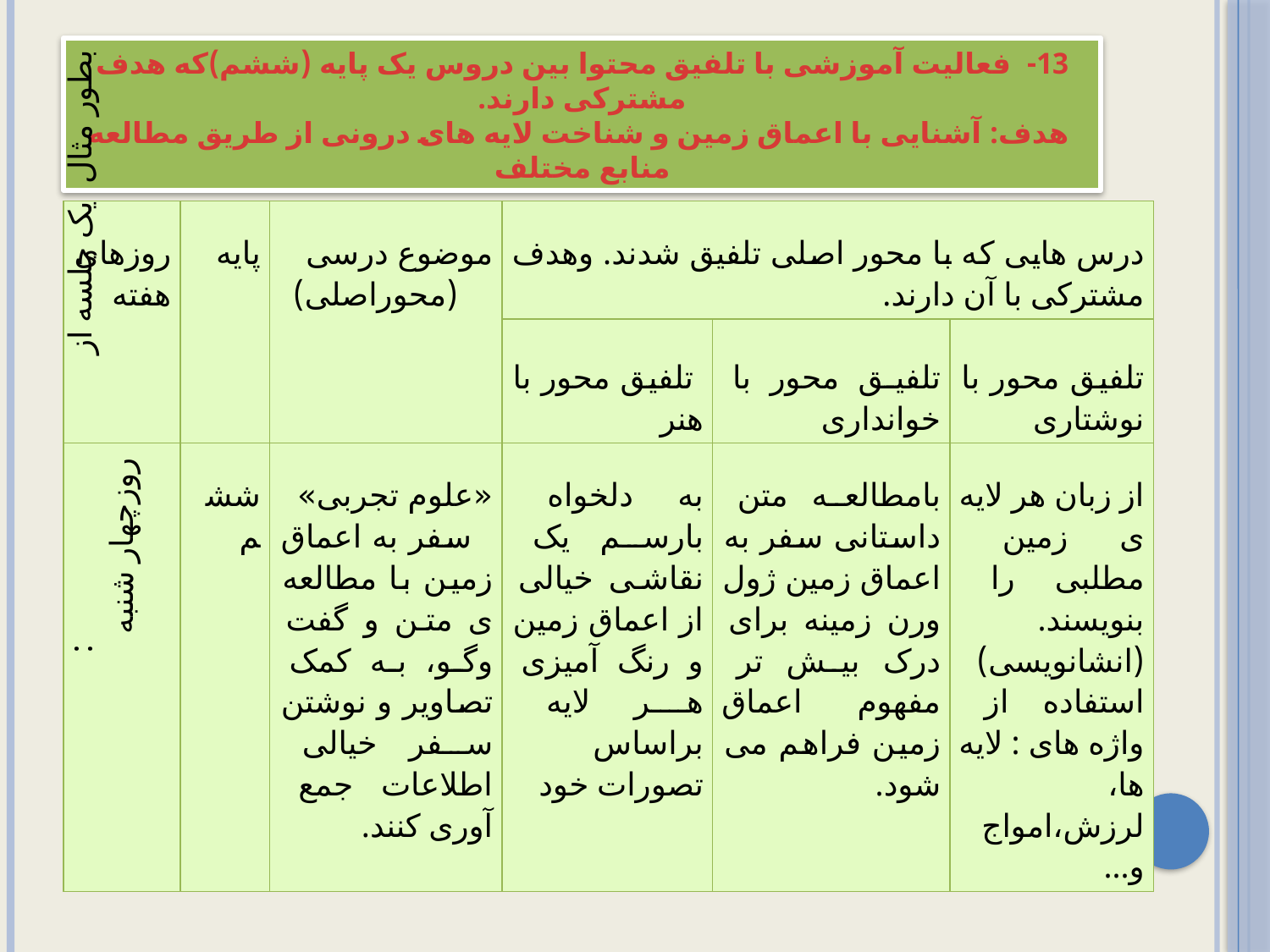

# 13-  فعالیت آموزشی با تلفیق محتوا بین دروس یک پایه (ششم)که هدف مشترکی دارند. هدف: آشنایی با اعماق زمین و شناخت لایه های درونی از طریق مطالعه منابع مختلف
| روزهای هفته | پایه | موضوع درسی (محوراصلی) | درس هایی که با محور اصلی تلفیق شدند. وهدف مشترکی با آن دارند. |  |  |
| --- | --- | --- | --- | --- | --- |
|  |  |  | تلفیق محور با هنر | تلفیق محور با خوانداری | تلفیق محور با نوشتاری |
| بطور مثال: یک جلسه از روزچهار شنبه | ششم | «علوم تجربی» سفر به اعماق زمین با مطالعه ی متن و گفت وگو، به کمک تصاویر و نوشتن سفر خیالی اطلاعات جمع آوری کنند. | به دلخواه بارسم یک نقاشی خیالی از اعماق زمین و رنگ آمیزی هر لایه براساس تصورات خود | بامطالعه متن داستانی سفر به اعماق زمین ژول ورن زمینه برای درک بیش تر مفهوم اعماق زمین فراهم می شود. | از زبان هر لایه ی زمین مطلبی را بنویسند. (انشانویسی) استفاده از واژه های : لایه ها، لرزش،امواج و... |